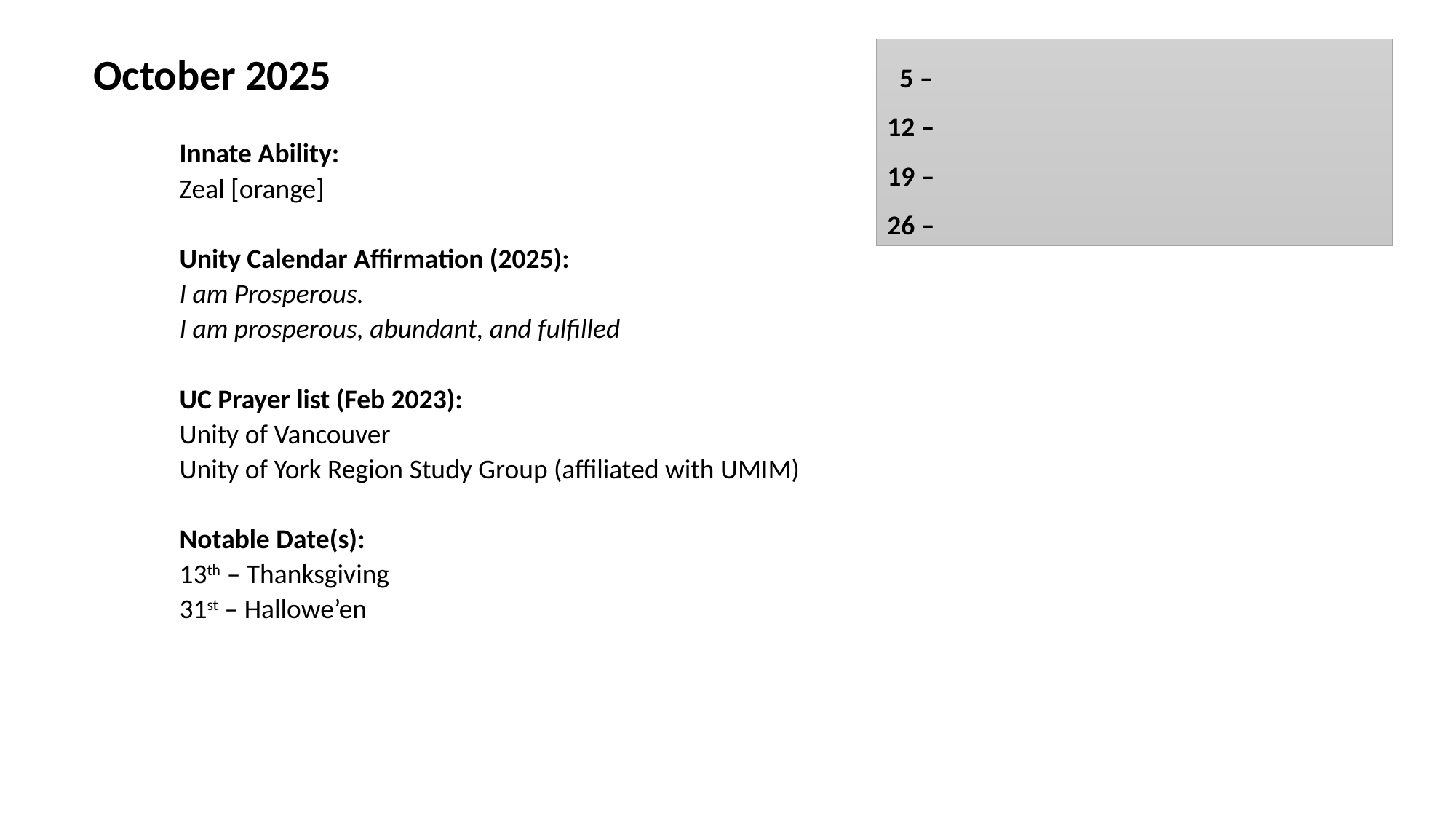

October 2025

Innate Ability:
Zeal [orange]

Unity Calendar Affirmation (2025):
I am Prosperous.
I am prosperous, abundant, and fulfilled

UC Prayer list (Feb 2023):
Unity of Vancouver
Unity of York Region Study Group (affiliated with UMIM)

Notable Date(s):
13th – Thanksgiving
31st – Hallowe’en
  5 –
12 –
19 –
26 –